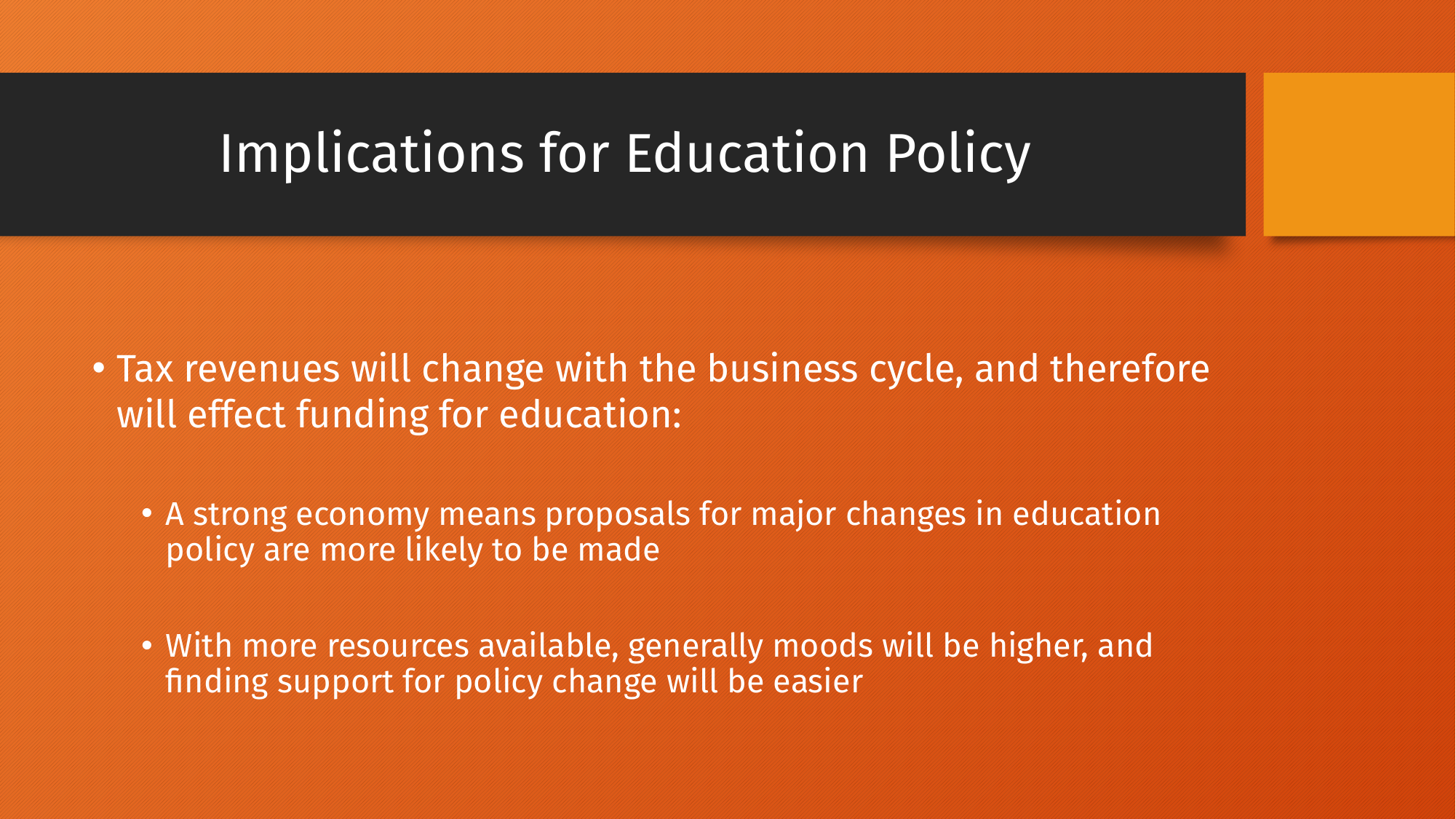

# Implications for Education Policy

Tax revenues will change with the business cycle, and therefore will effect funding for education:

A strong economy means proposals for major changes in education policy are more likely to be made

With more resources available, generally moods will be higher, and finding support for policy change will be easier